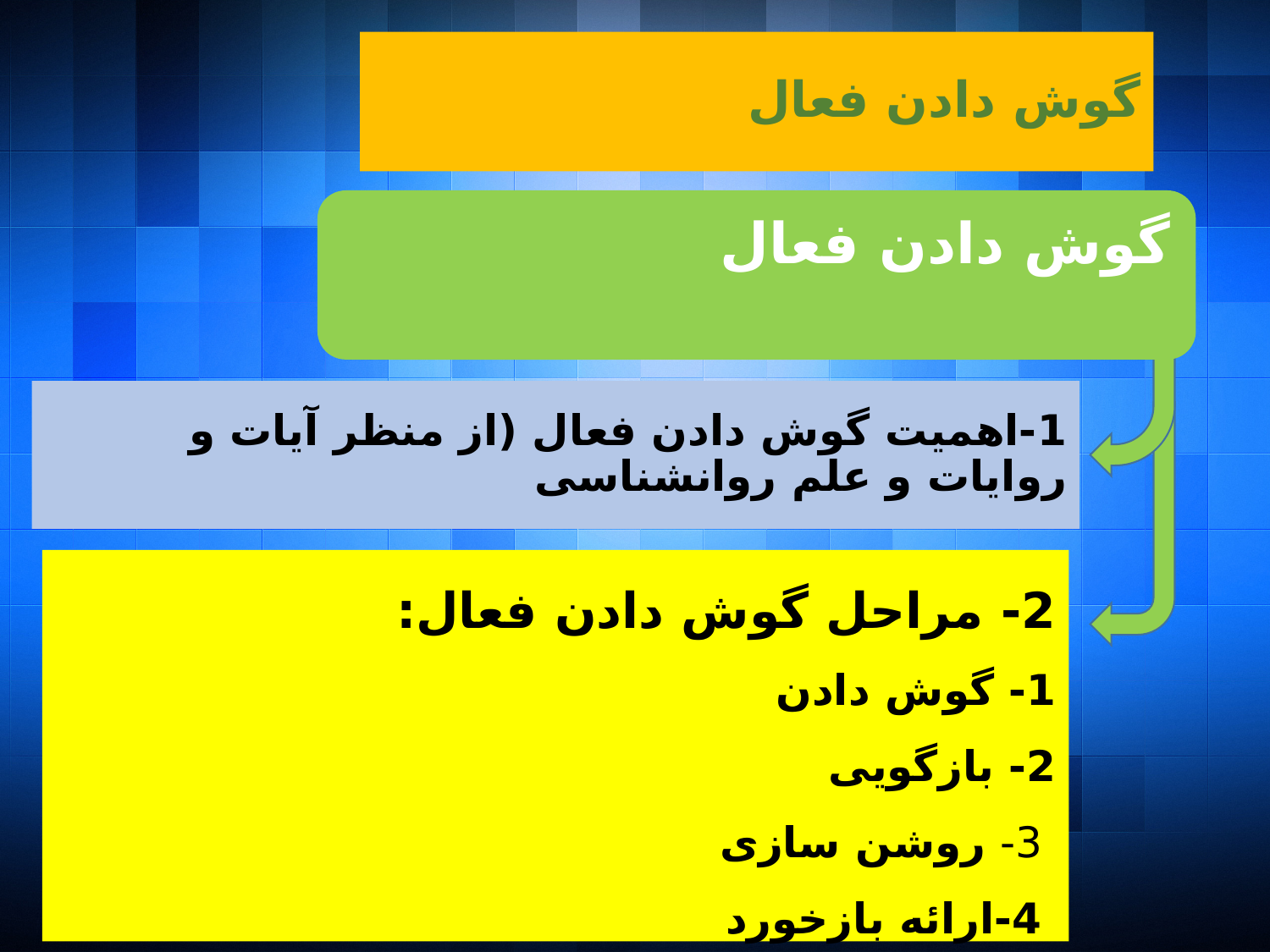

گوش دادن فعال
گوش دادن فعال

# 1-اهمیت گوش دادن فعال (از منظر آیات و روایات و علم روانشناسی

2- مراحل گوش دادن فعال:
1- گوش دادن
2- بازگویی
 3- روشن سازی
 4-ارائه بازخورد